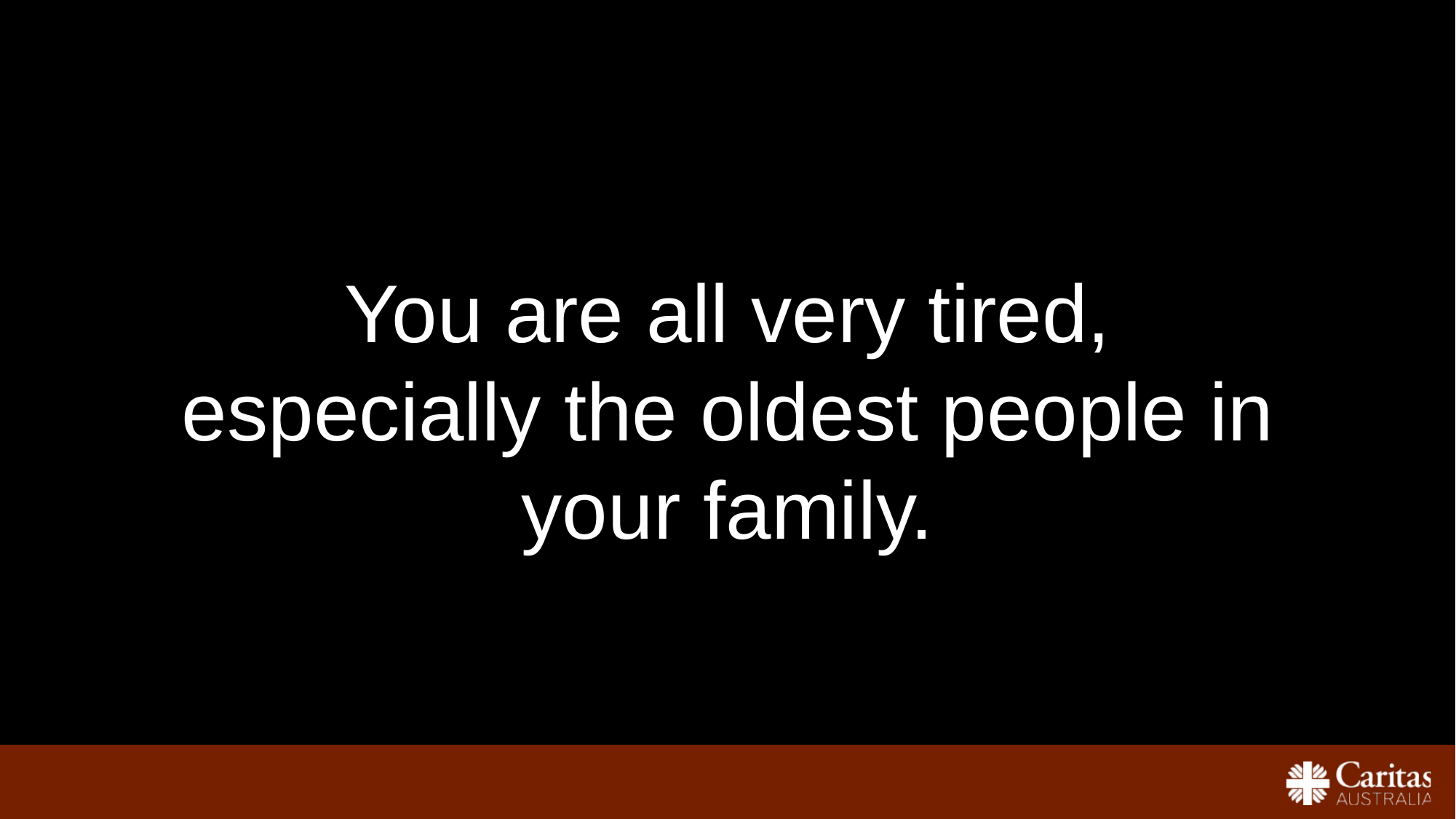

You are all very tired, especially the oldest people in your family.